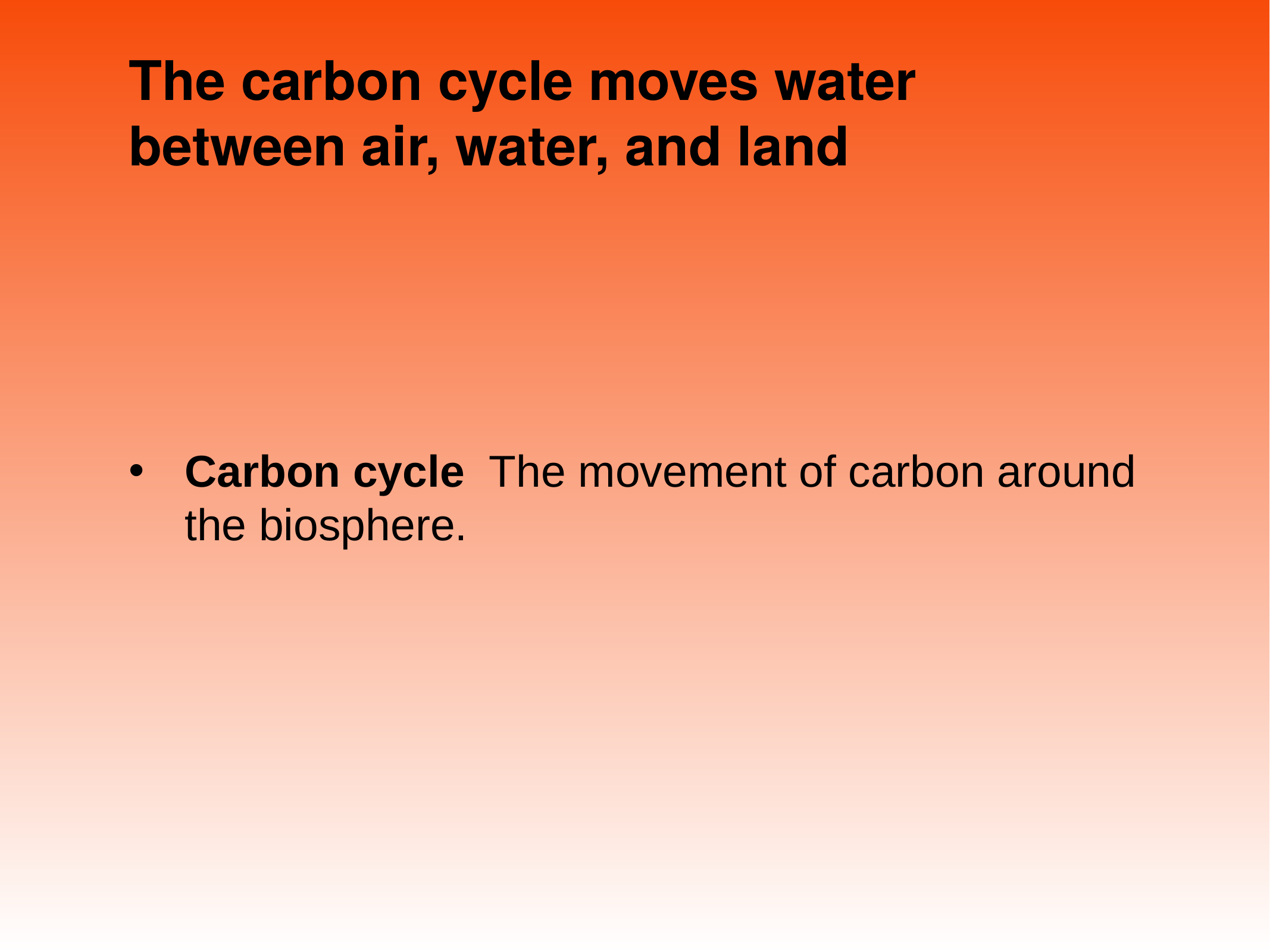

# The carbon cycle moves water between air, water, and land
Carbon cycle  The movement of carbon around the biosphere.